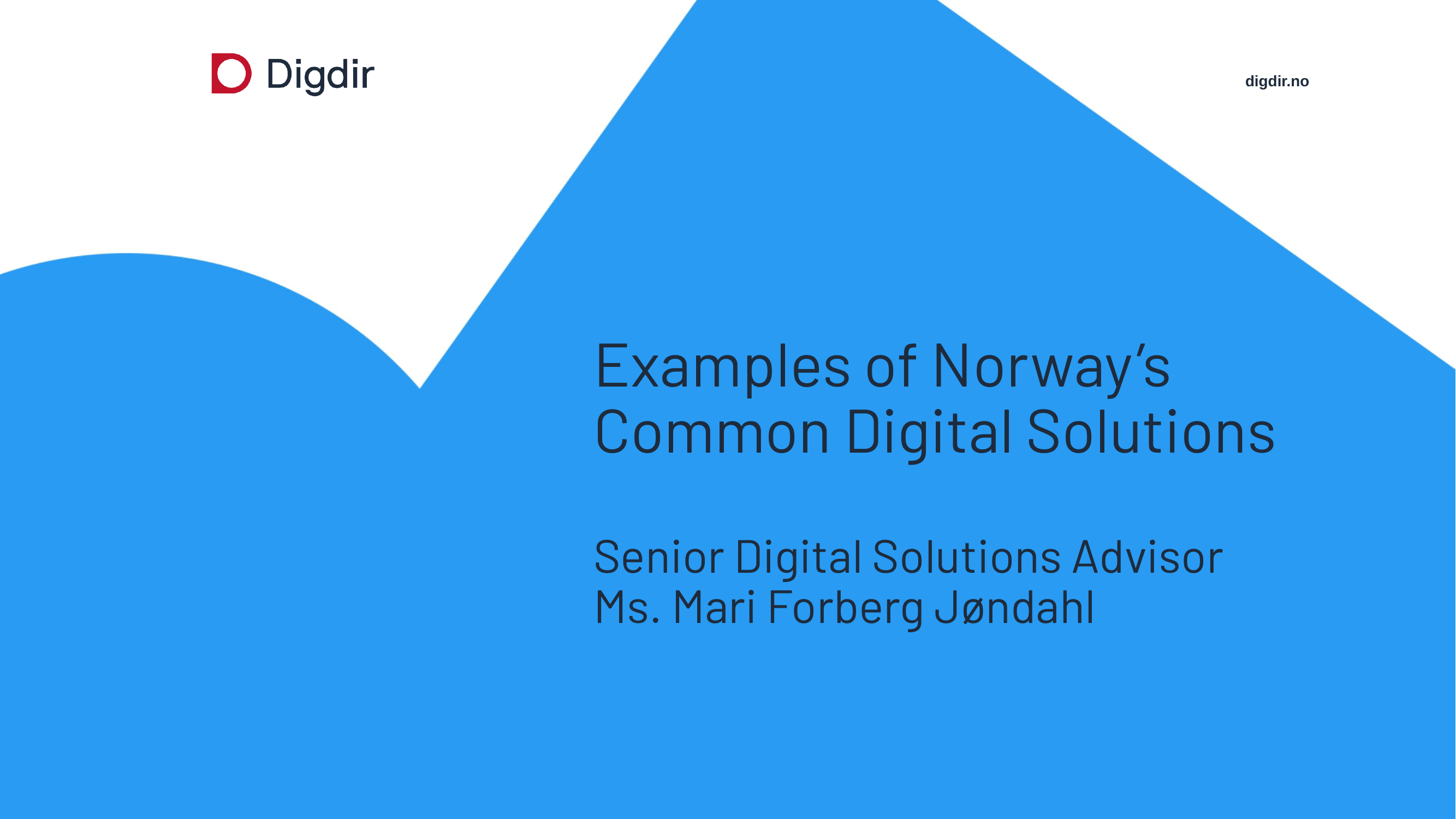

Examples of Norway’s Common Digital Solutions

Senior Digital Solutions Advisor
Ms. Mari Forberg Jøndahl